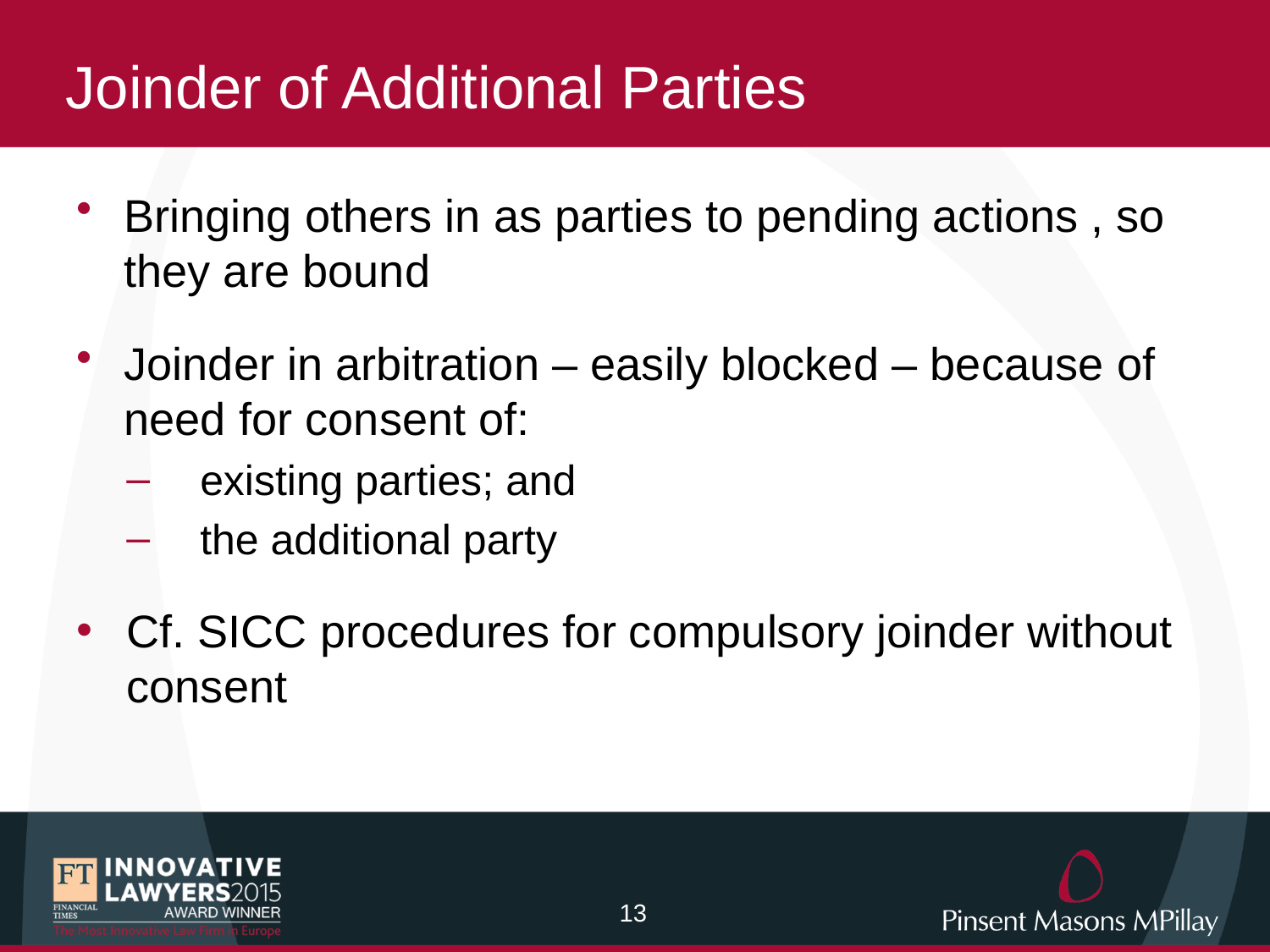

# Joinder of Additional Parties
Bringing others in as parties to pending actions , so they are bound

Joinder in arbitration – easily blocked – because of need for consent of:
existing parties; and
the additional party

Cf. SICC procedures for compulsory joinder without consent
13